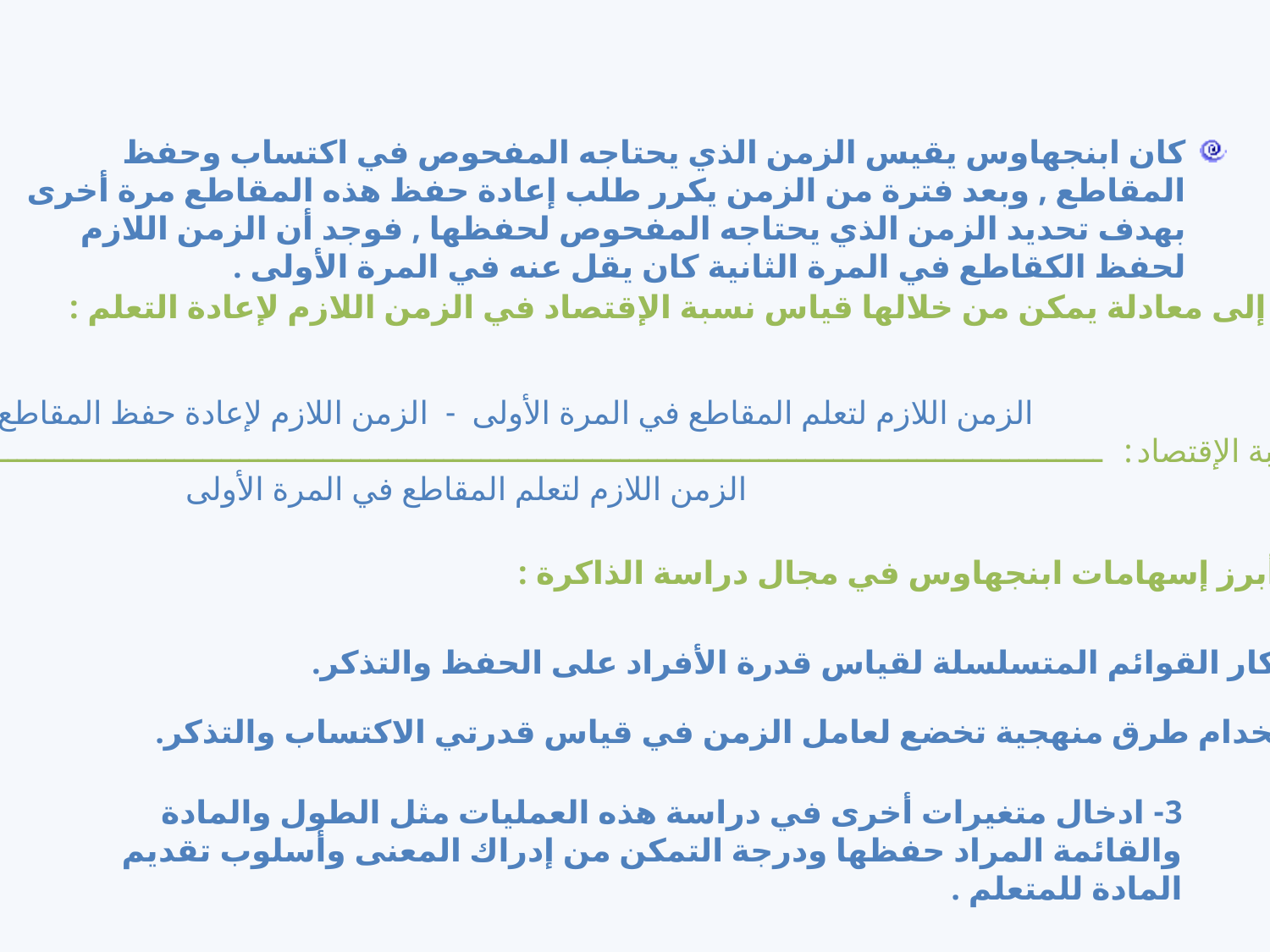

كان ابنجهاوس يقيس الزمن الذي يحتاجه المفحوص في اكتساب وحفظ المقاطع , وبعد فترة من الزمن يكرر طلب إعادة حفظ هذه المقاطع مرة أخرى بهدف تحديد الزمن الذي يحتاجه المفحوص لحفظها , فوجد أن الزمن اللازم لحفظ الكقاطع في المرة الثانية كان يقل عنه في المرة الأولى .
توصل إلى معادلة يمكن من خلالها قياس نسبة الإقتصاد في الزمن اللازم لإعادة التعلم :

                        الزمن اللازم لتعلم المقاطع في المرة الأولى  -  الزمن اللازم لإعادة حفظ المقاطع
نسبة الإقتصاد :  ـــــــــــــــــــــــــــــــــــــــــــــــــــــــــــــــــــــــــــــــــــــــــــــــــــــــــــــــــــــــــــــــــ
                                    الزمن اللازم لتعلم المقاطع في المرة الأولى
أبرز إسهامات ابنجهاوس في مجال دراسة الذاكرة :
1- ابتكار القوائم المتسلسلة لقياس قدرة الأفراد على الحفظ والتذكر.
2- استخدام طرق منهجية تخضع لعامل الزمن في قياس قدرتي الاكتساب والتذكر.
3- ادخال متغيرات أخرى في دراسة هذه العمليات مثل الطول والمادة والقائمة المراد حفظها ودرجة التمكن من إدراك المعنى وأسلوب تقديم المادة للمتعلم .